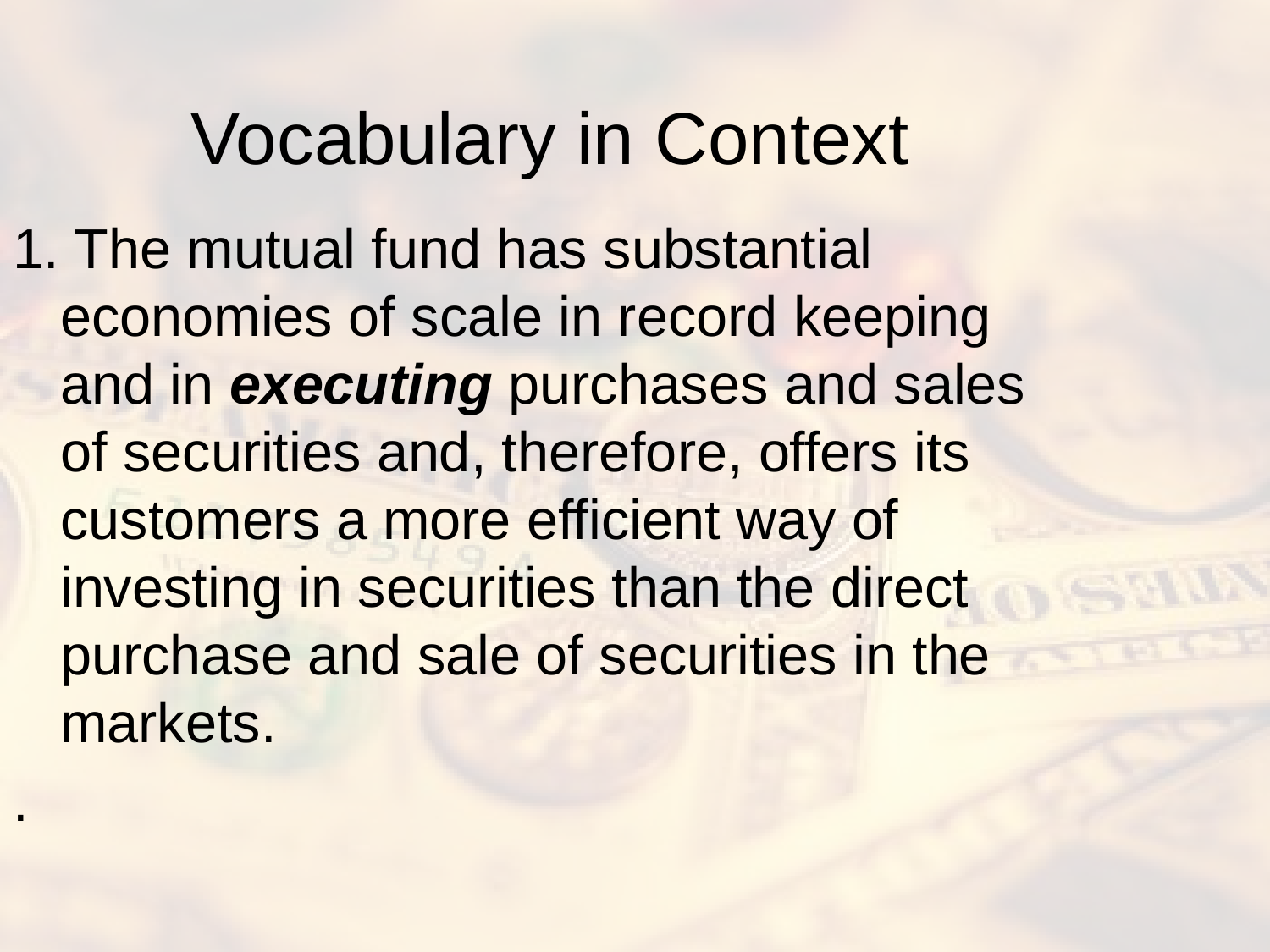

# Vocabulary in Context
1. The mutual fund has substantial economies of scale in record keeping and in executing purchases and sales of securities and, therefore, offers its customers a more efficient way of investing in securities than the direct purchase and sale of securities in the markets.
.